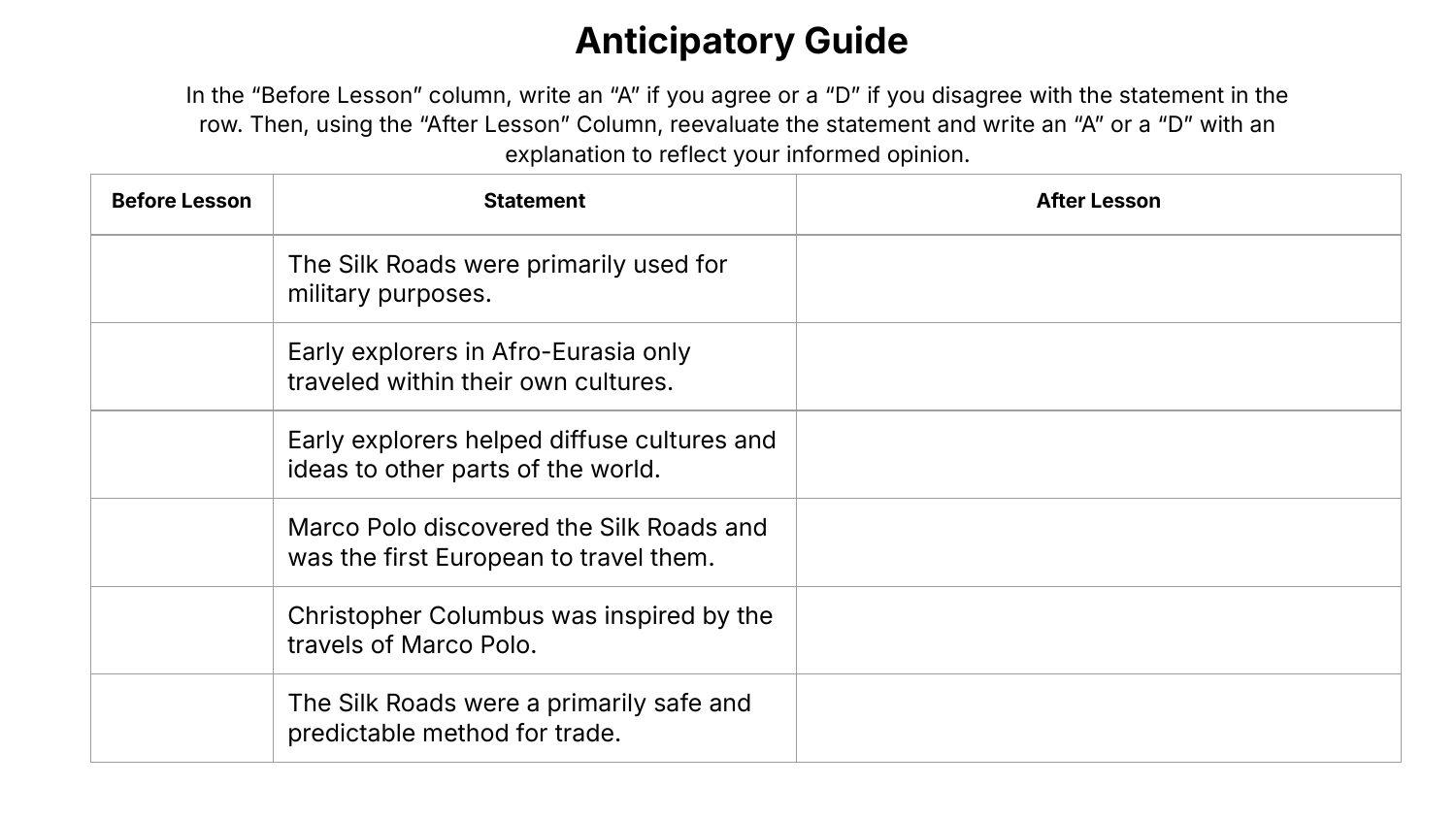

Anticipatory Guide

In the “Before Lesson” column, write an “A” if you agree or a “D” if you disagree with the statement in the row. Then, using the “After Lesson” Column, reevaluate the statement and write an “A” or a “D” with an explanation to reflect your informed opinion.
| Before Lesson | Statement | After Lesson |
| --- | --- | --- |
|  | The Silk Roads were primarily used for military purposes. |  |
|  | Early explorers in Afro-Eurasia only traveled within their own cultures. |  |
|  | Early explorers helped diffuse cultures and ideas to other parts of the world. |  |
|  | Marco Polo discovered the Silk Roads and was the first European to travel them. |  |
|  | Christopher Columbus was inspired by the travels of Marco Polo. |  |
|  | The Silk Roads were a primarily safe and predictable method for trade. |  |